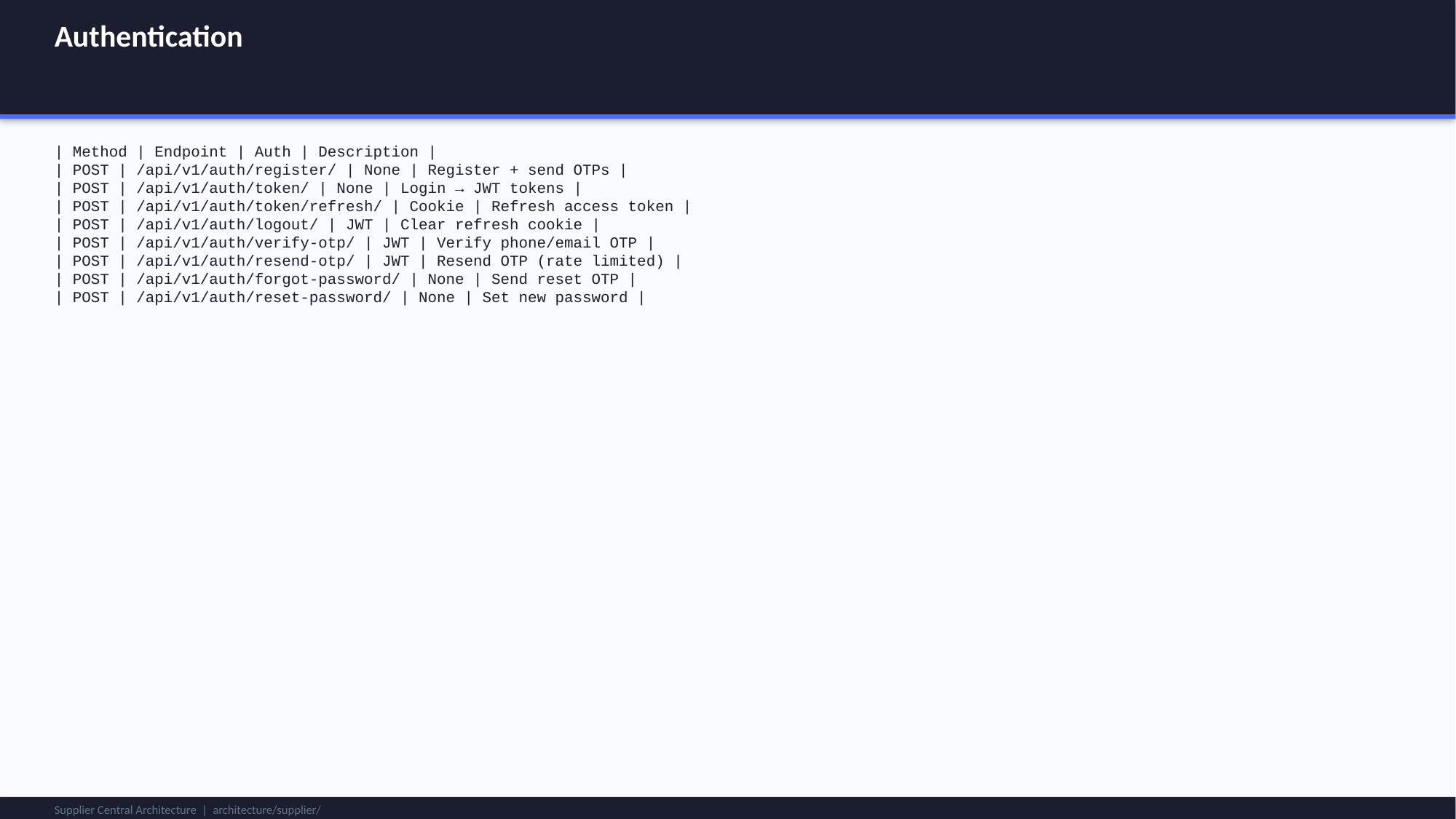

Authentication

| Method | Endpoint | Auth | Description |
| POST | /api/v1/auth/register/ | None | Register + send OTPs |
| POST | /api/v1/auth/token/ | None | Login → JWT tokens |
| POST | /api/v1/auth/token/refresh/ | Cookie | Refresh access token |
| POST | /api/v1/auth/logout/ | JWT | Clear refresh cookie |
| POST | /api/v1/auth/verify-otp/ | JWT | Verify phone/email OTP |
| POST | /api/v1/auth/resend-otp/ | JWT | Resend OTP (rate limited) |
| POST | /api/v1/auth/forgot-password/ | None | Send reset OTP |
| POST | /api/v1/auth/reset-password/ | None | Set new password |

Supplier Central Architecture  |  architecture/supplier/